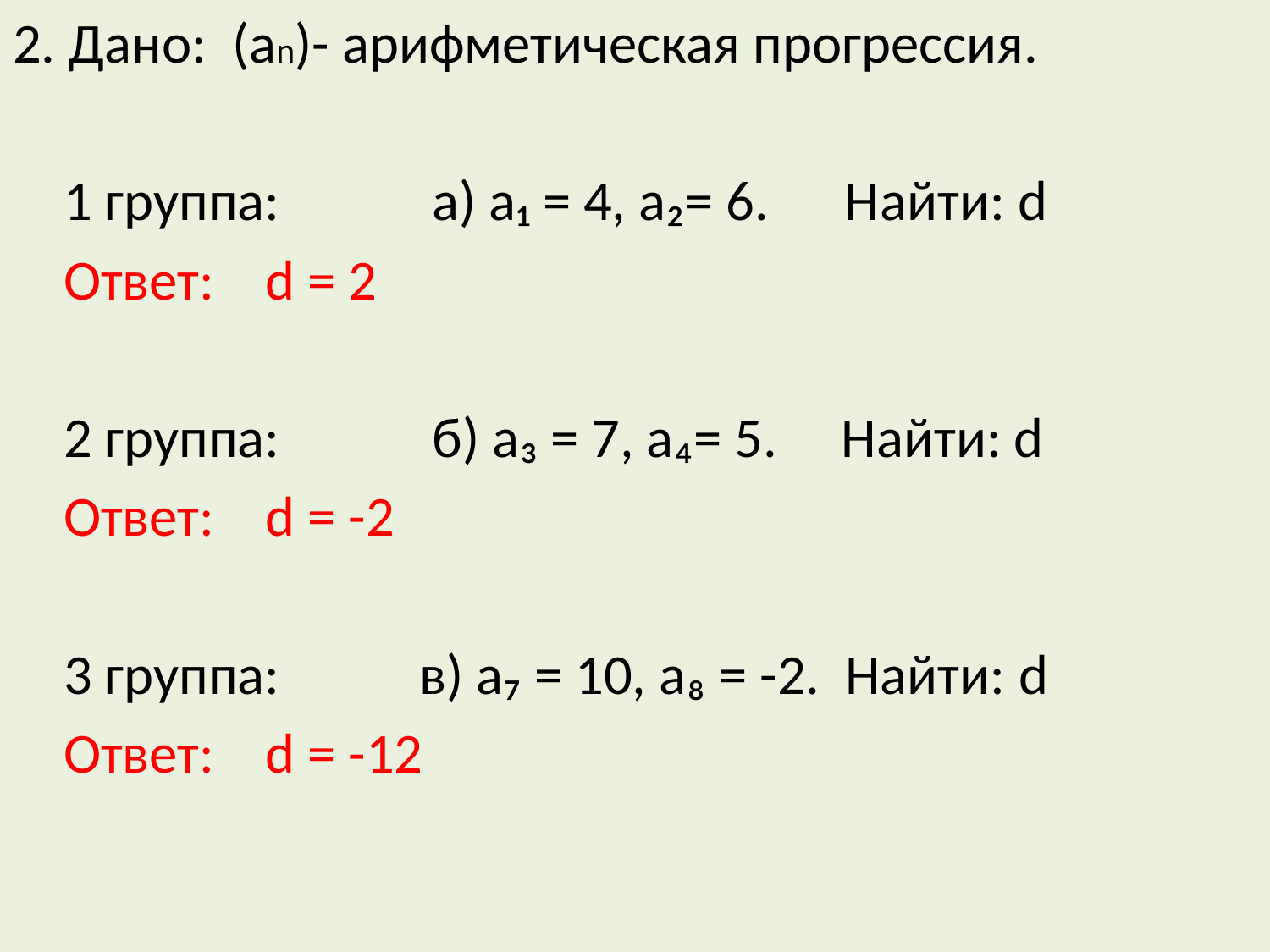

2. Дано:  (аn)- арифметическая прогрессия.

    1 группа:            а) а₁ = 4, а₂= 6.      Найти: d
    Ответ:    d = 2

    2 группа:            б) а₃ = 7, а₄= 5.     Найти: d
    Ответ:    d = -2

    3 группа:           в) а₇ = 10, а₈ = -2.  Найти: d
    Ответ:    d = -12